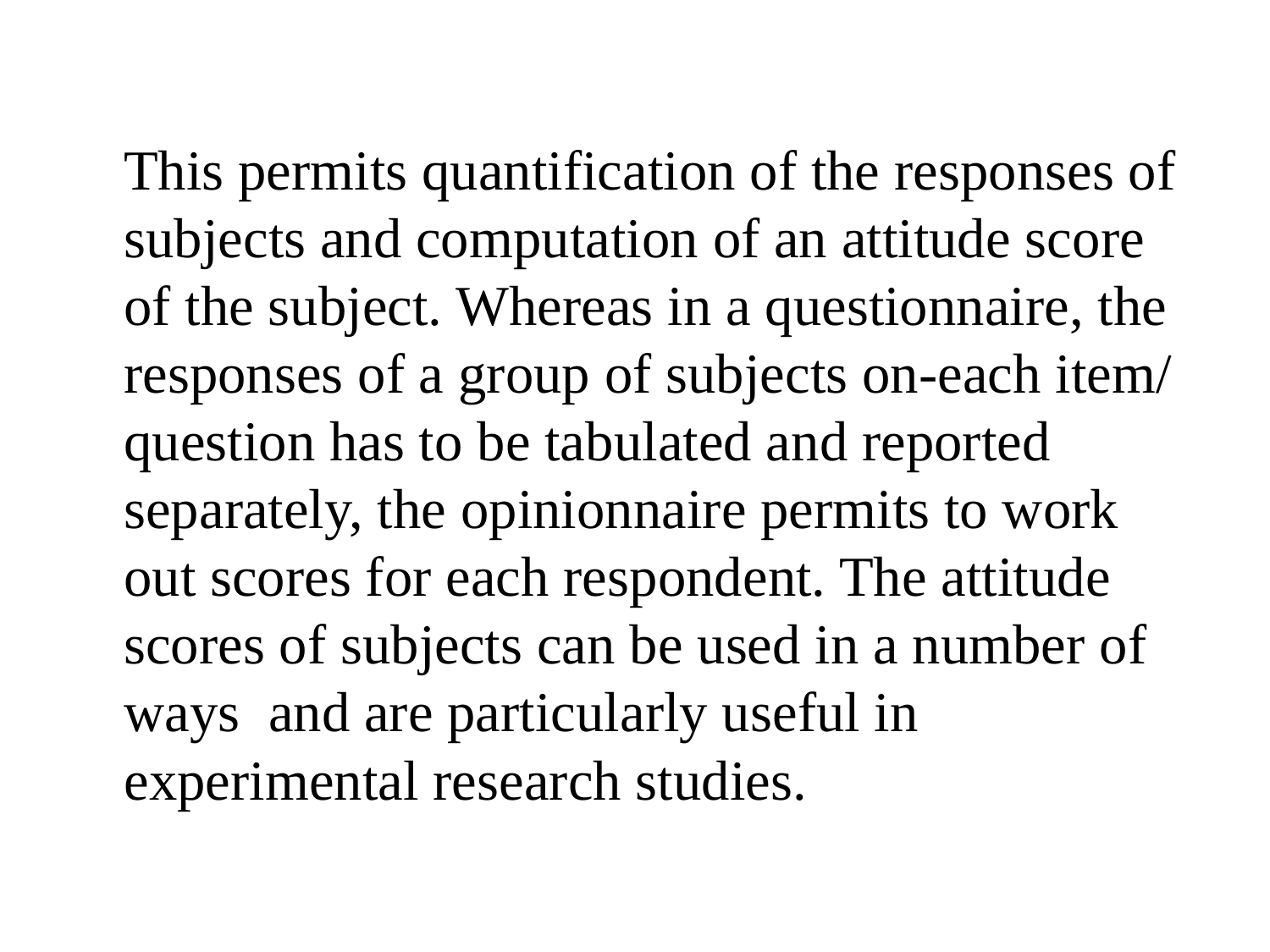

This permits quantification of the responses of subjects and computation of an attitude score of the subject. Whereas in a questionnaire, the responses of a group of subjects on-each item/ question has to be tabulated and reported separately, the opinionnaire permits to work out scores for each respondent. The attitude scores of subjects can be used in a number of ways  and are particularly useful in experimental research studies.